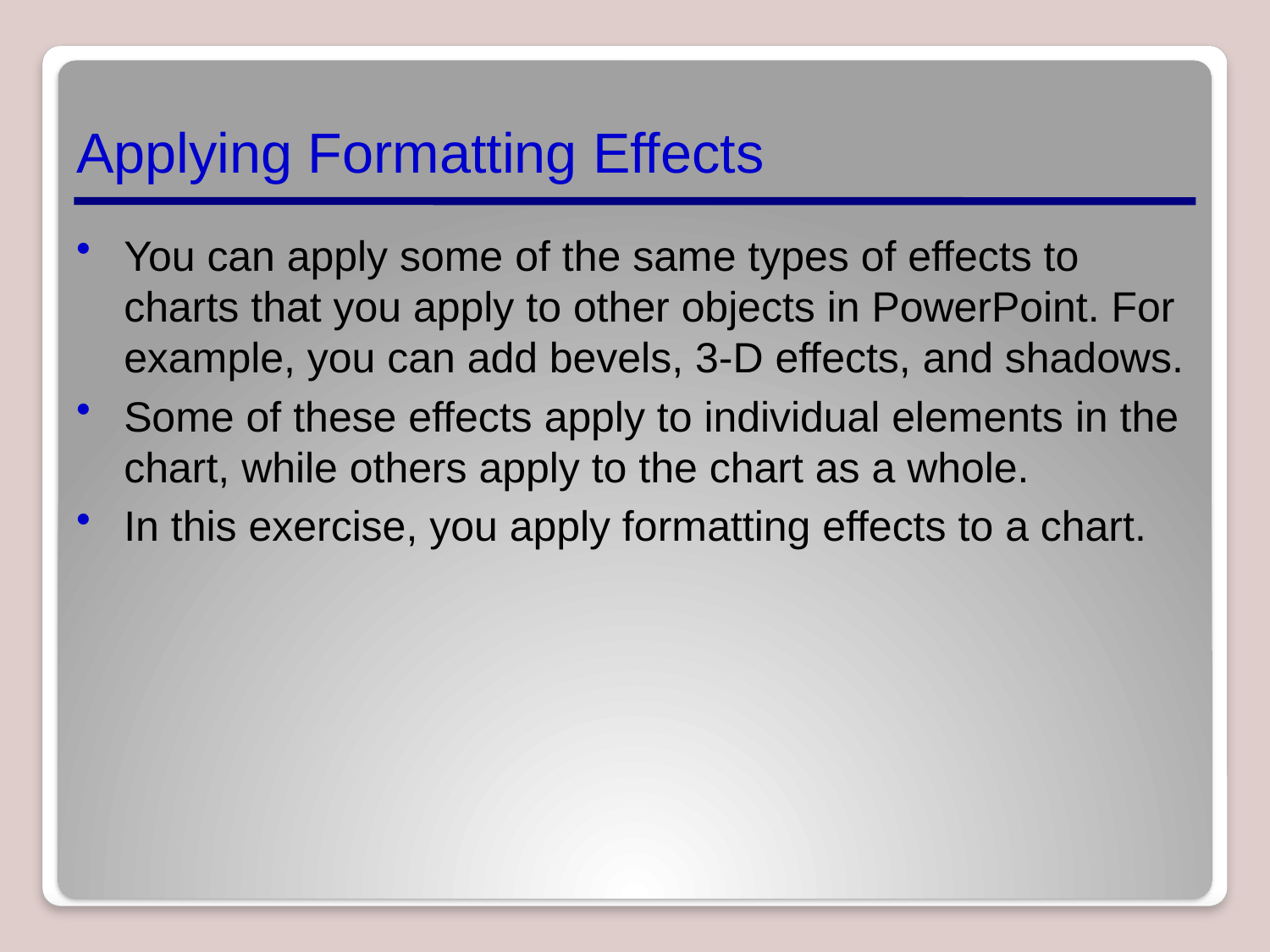

# Applying Formatting Effects
You can apply some of the same types of effects to charts that you apply to other objects in PowerPoint. For example, you can add bevels, 3-D effects, and shadows.
Some of these effects apply to individual elements in the chart, while others apply to the chart as a whole.
In this exercise, you apply formatting effects to a chart.